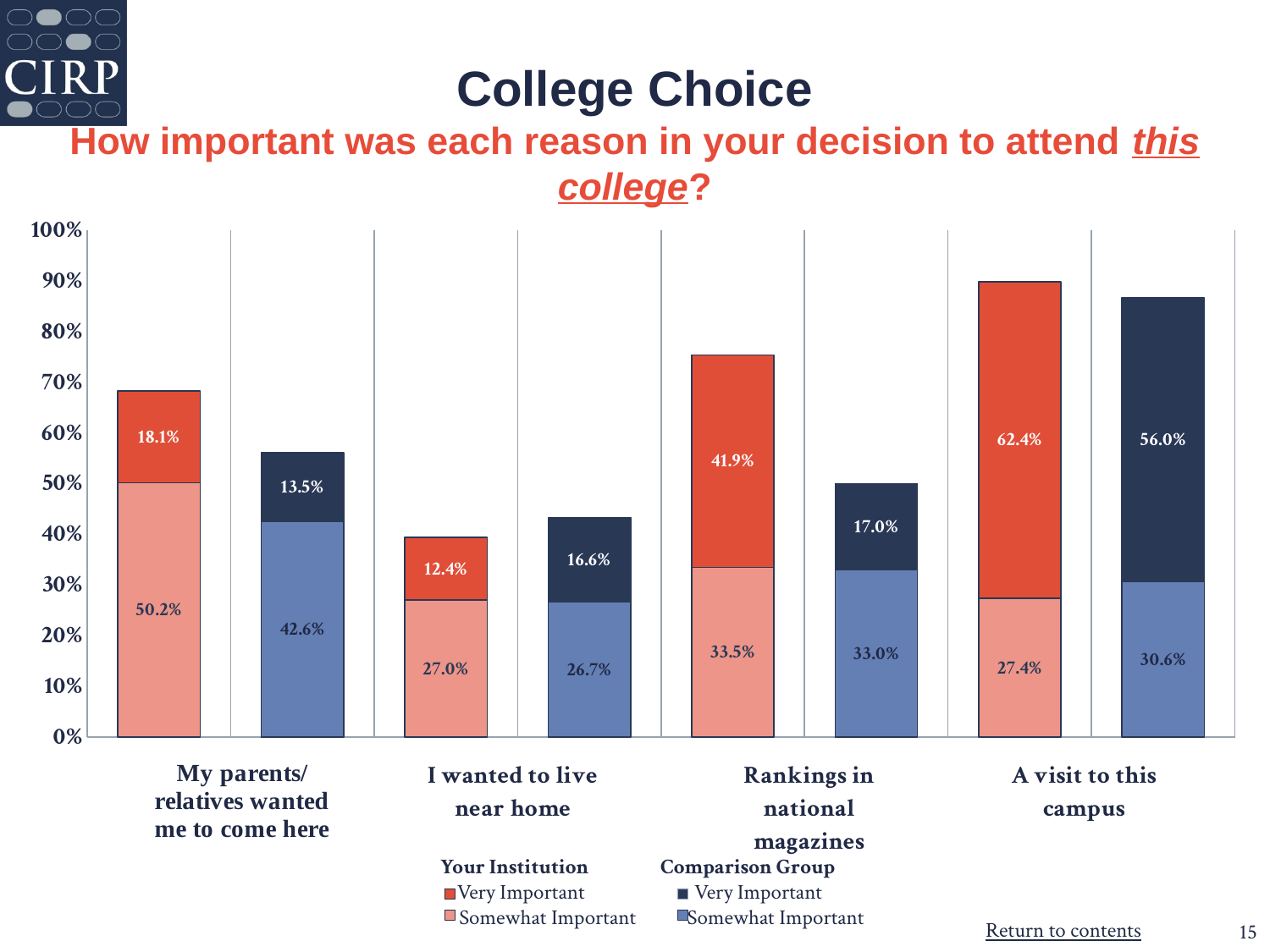

# College Choice How important was each reason in your decision to attend this college?

### Chart

| Category | Somewhat Important | Very Important |
|---|---|---|
| Your Institution | 0.502 | 0.181 |
| Comparison Group | 0.426 | 0.135 |
| Your Institution | 0.27 | 0.124 |
| Comparison Group | 0.267 | 0.166 |
| Your Institution | 0.335 | 0.419 |
| Comparison Group | 0.33 | 0.17 |
| Your Institution | 0.274 | 0.624 |
| Comparison Group | 0.306 | 0.56 |
 Your Institution                 Comparison Group
     Very Important       	 Very Important
     Somewhat Important           Somewhat Important
15